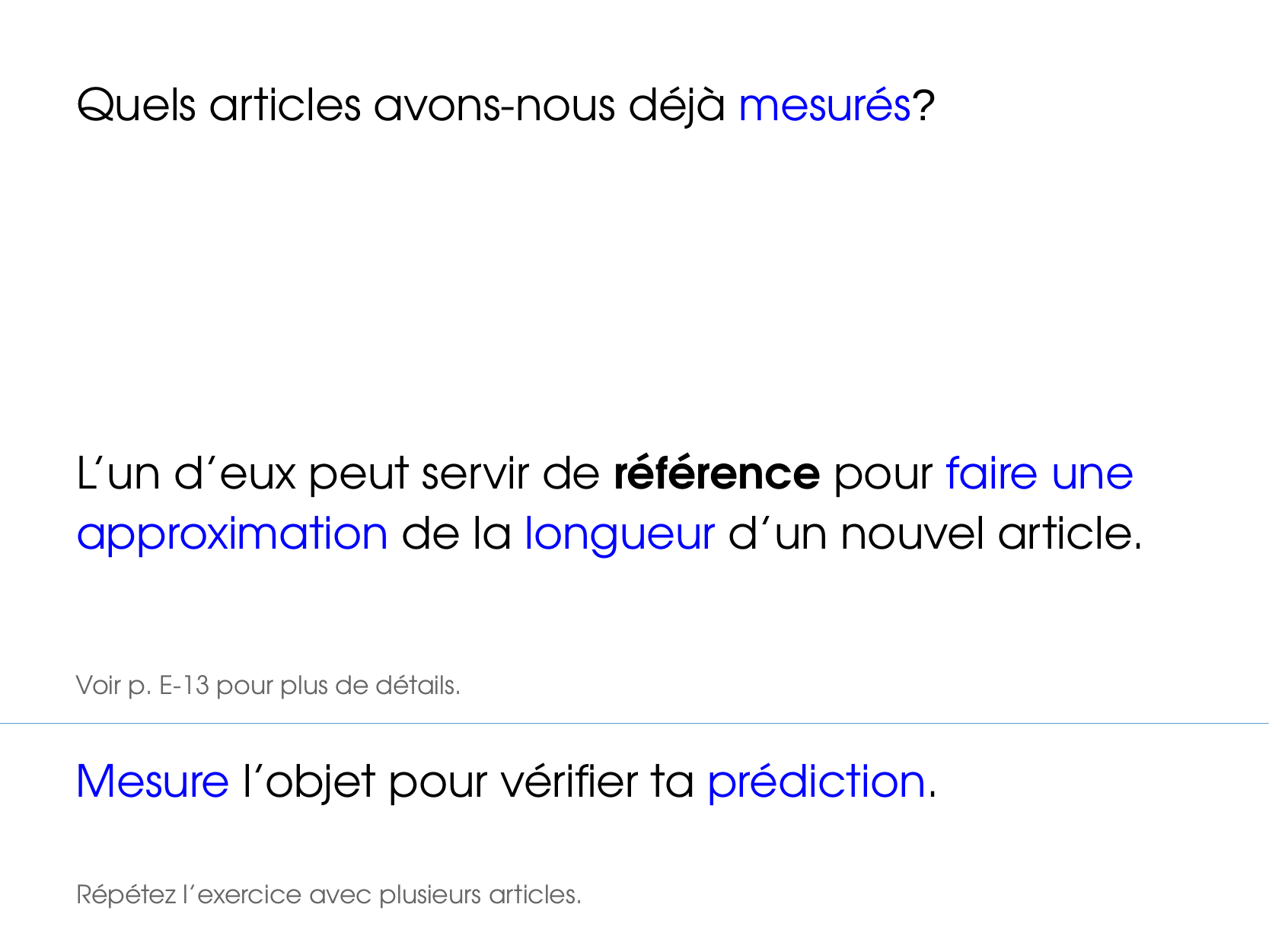

Quels articles avons-nous déjà mesurés?
L’un d’eux peut servir de référence pour faire une approximation de la longueur d’un nouvel article.
Voir p. E-13 pour plus de détails.
Mesure l’objet pour vérifier ta prédiction.
Répétez l’exercice avec plusieurs articles.